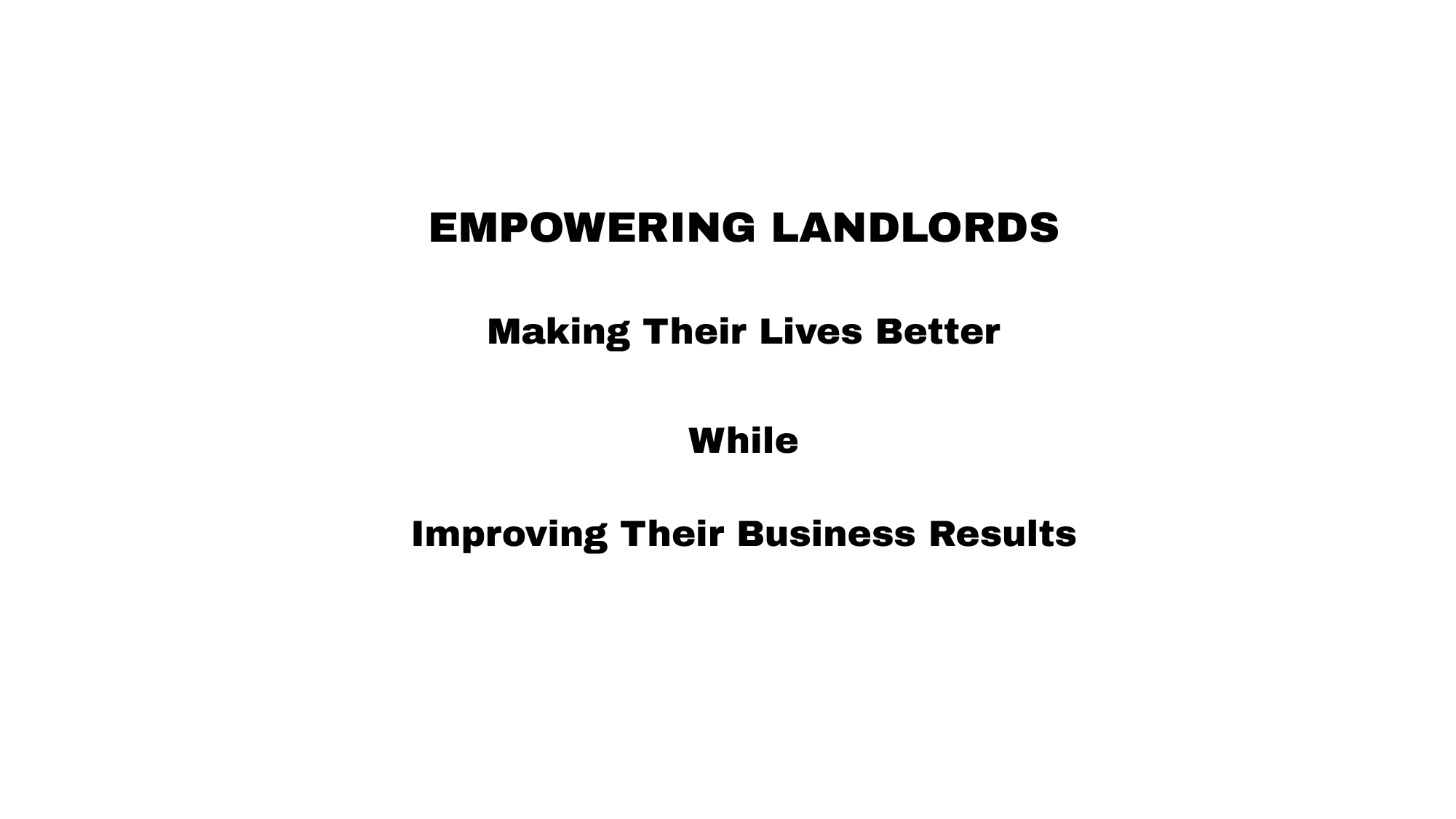

#

EMPOWERING LANDLORDS
Making Their Lives Better

While
Improving Their Business Results